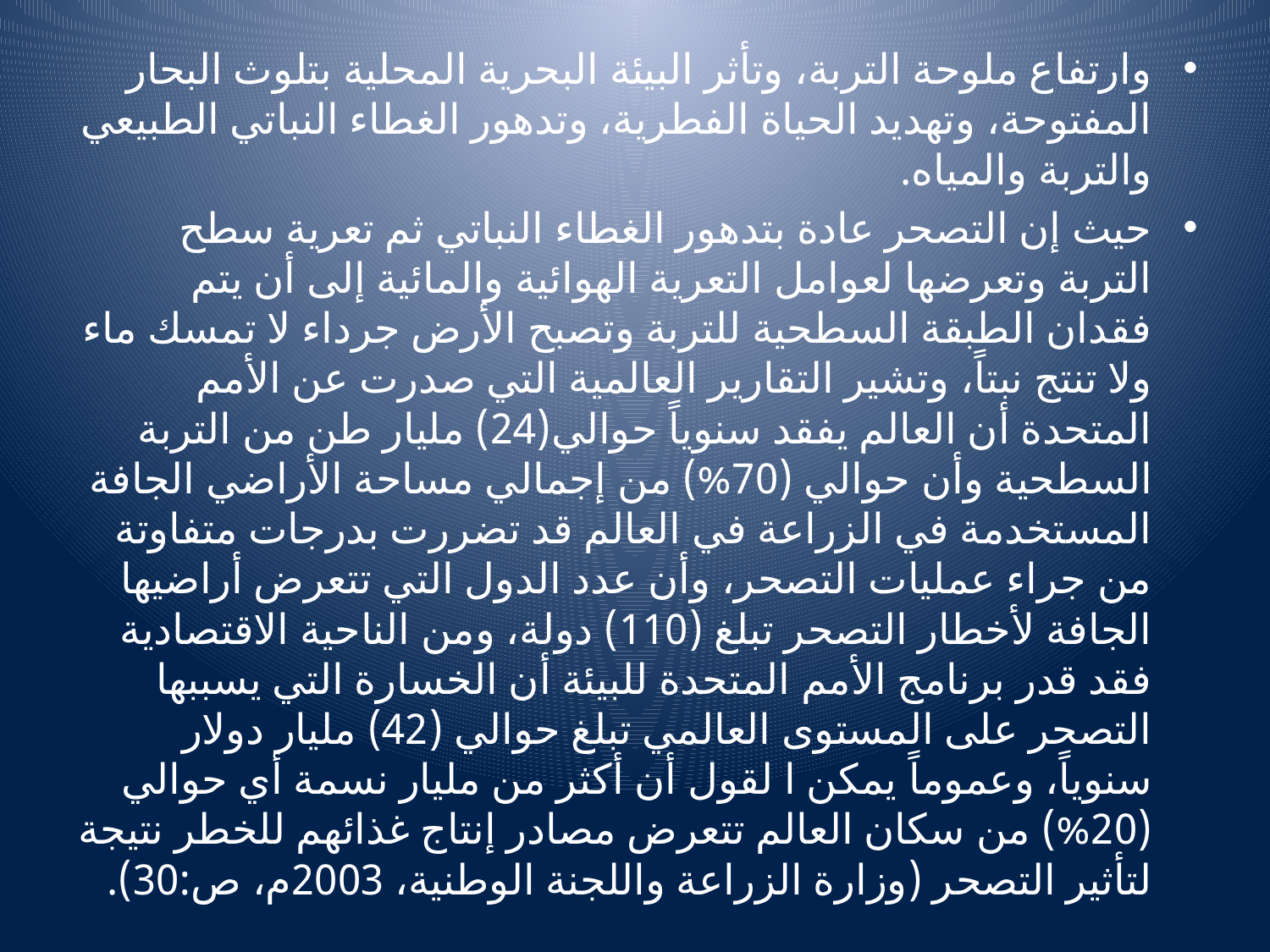

وارتفاع ملوحة التربة، وتأثر البيئة البحرية المحلية بتلوث البحار المفتوحة، وتهديد الحياة الفطرية، وتدهور الغطاء النباتي الطبيعي والتربة والمياه.
حيث إن التصحر عادة بتدهور الغطاء النباتي ثم تعرية سطح التربة وتعرضها لعوامل التعرية الهوائية والمائية إلى أن يتم فقدان الطبقة السطحية للتربة وتصبح الأرض جرداء لا تمسك ماء ولا تنتج نبتاً، وتشير التقارير العالمية التي صدرت عن الأمم المتحدة أن العالم يفقد سنوياً حوالي(24) مليار طن من التربة السطحية وأن حوالي (70%) من إجمالي مساحة الأراضي الجافة المستخدمة في الزراعة في العالم قد تضررت بدرجات متفاوتة من جراء عمليات التصحر، وأن عدد الدول التي تتعرض أراضيها الجافة لأخطار التصحر تبلغ (110) دولة، ومن الناحية الاقتصادية فقد قدر برنامج الأمم المتحدة للبيئة أن الخسارة التي يسببها التصحر على المستوى العالمي تبلغ حوالي (42) مليار دولار سنوياً، وعموماً يمكن ا لقول أن أكثر من مليار نسمة أي حوالي (20%) من سكان العالم تتعرض مصادر إنتاج غذائهم للخطر نتيجة لتأثير التصحر (وزارة الزراعة واللجنة الوطنية، 2003م، ص:30).